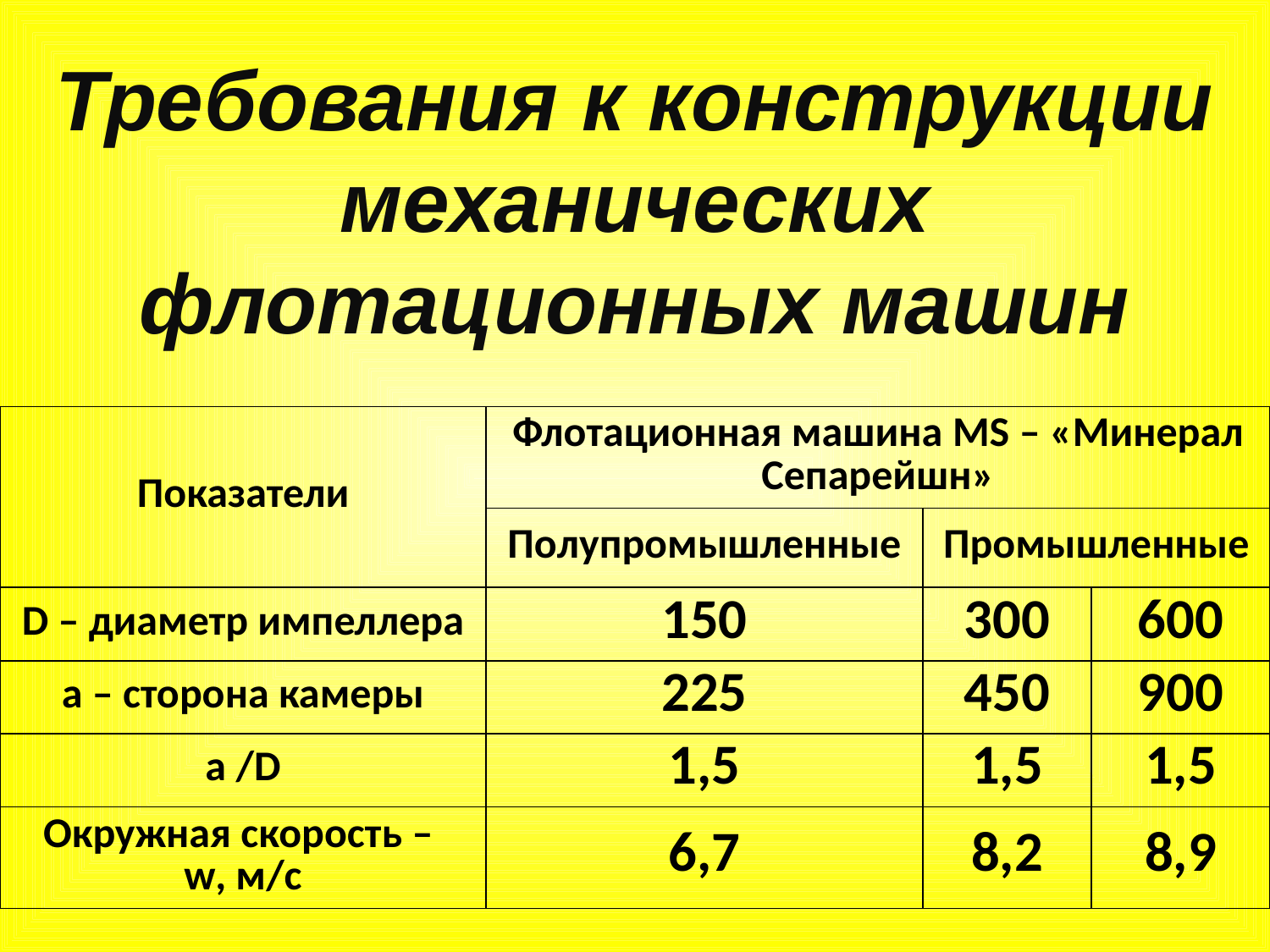

Требования к конструкции механических флотационных машин
| Показатели | Флотационная машина MS – «Минерал Сепарейшн» |  |  |
| --- | --- | --- | --- |
|  | Полупромышленные | Промышленные |  |
| D – диаметр импеллера | 150 | 300 | 600 |
| a – сторона камеры | 225 | 450 | 900 |
| a /D | 1,5 | 1,5 | 1,5 |
| Окружная скорость – w, м/с | 6,7 | 8,2 | 8,9 |